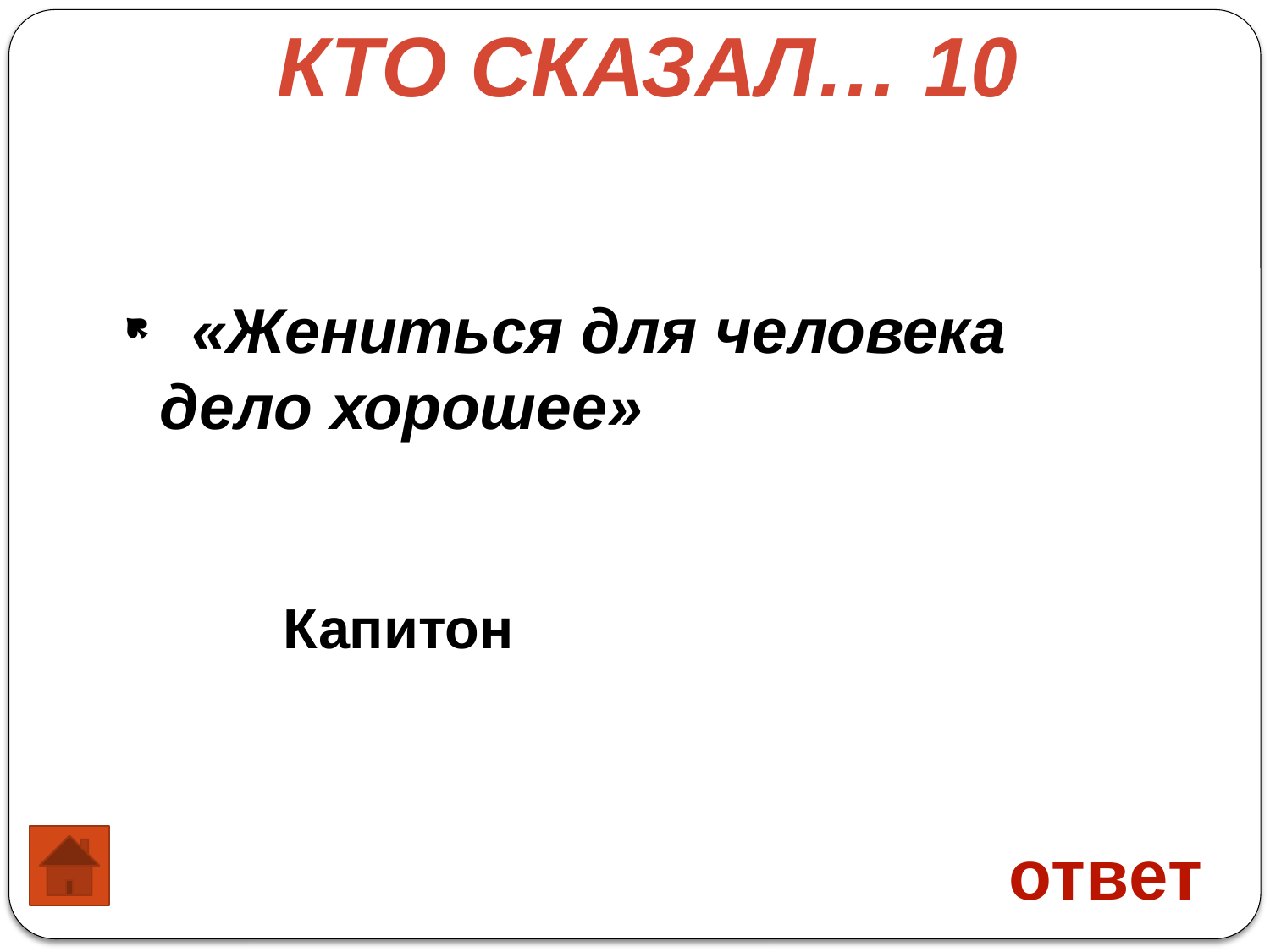

Кто сказал… 10
  «Жениться для человека дело хорошее»
 Капитон
ответ